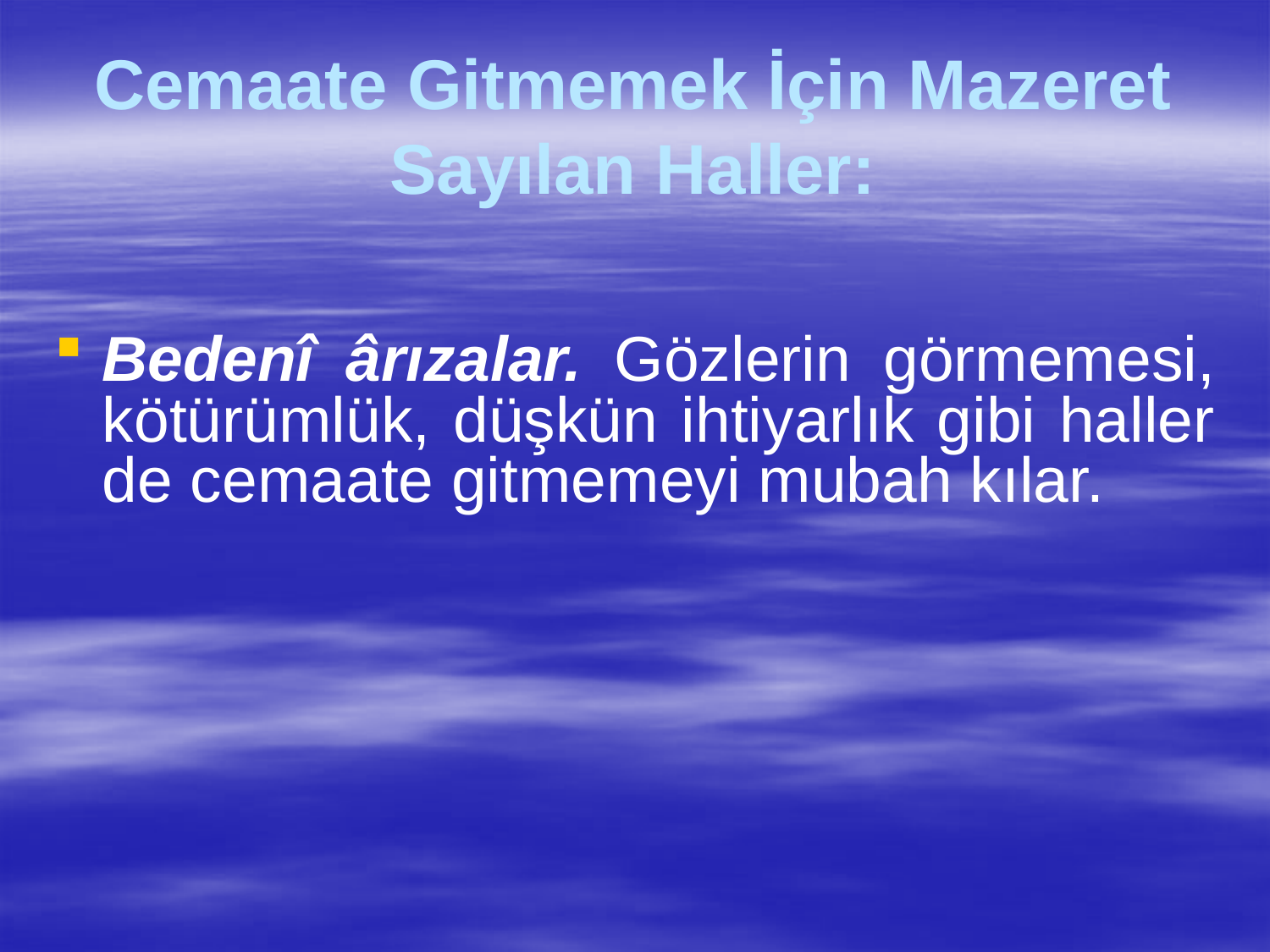

# Cemaate Gitmemek İçin Mazeret Sayılan Haller:
Bedenî ârızalar. Gözlerin görmemesi, kötürümlük, düşkün ihtiyarlık gibi haller de cemaate gitmemeyi mubah kılar.